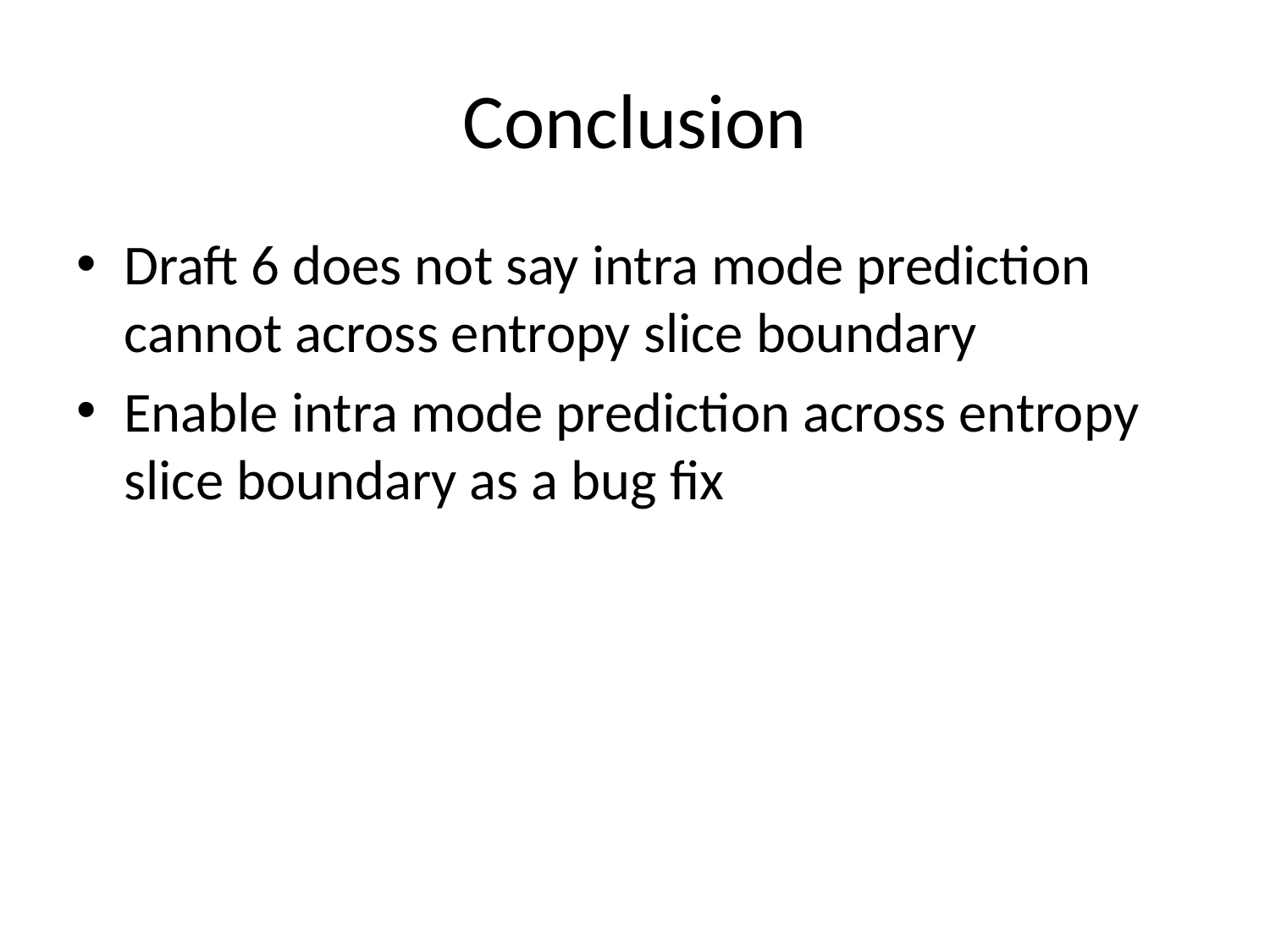

# Conclusion
Draft 6 does not say intra mode prediction cannot across entropy slice boundary
Enable intra mode prediction across entropy slice boundary as a bug fix